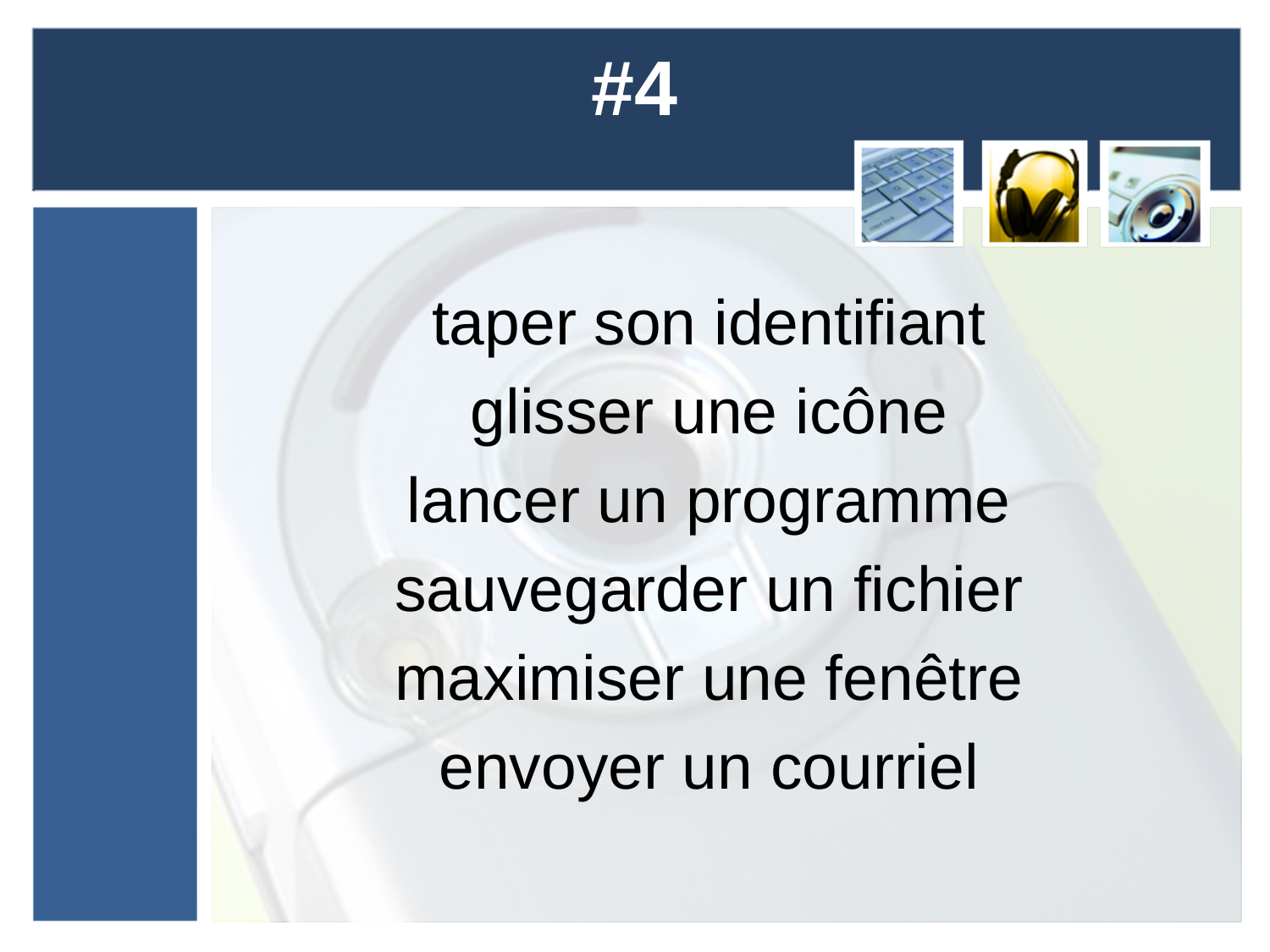

# #4
taper son identifiant
glisser une icône
lancer un programme
sauvegarder un fichier
maximiser une fenêtre
envoyer un courriel